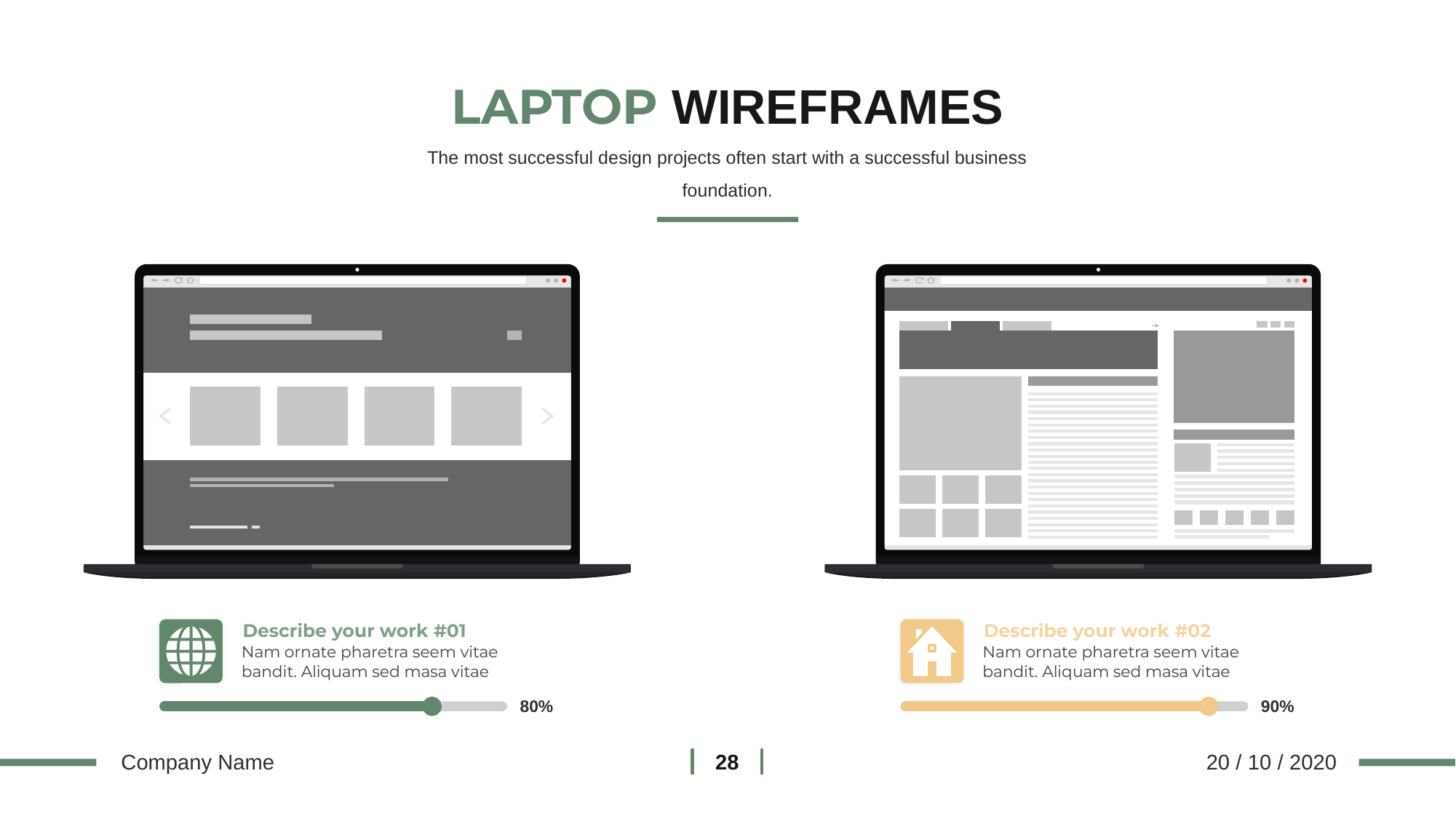

LAPTOP WIREFRAMES
The most successful design projects often start with a successful business foundation.

Describe your work #01

Describe your work #02

Nam ornate pharetra seem vitae bandit. Aliquam sed masa vitae
Nam ornate pharetra seem vitae bandit. Aliquam sed masa vitae
80%
90%
Company Name
20 / 10 / 2020